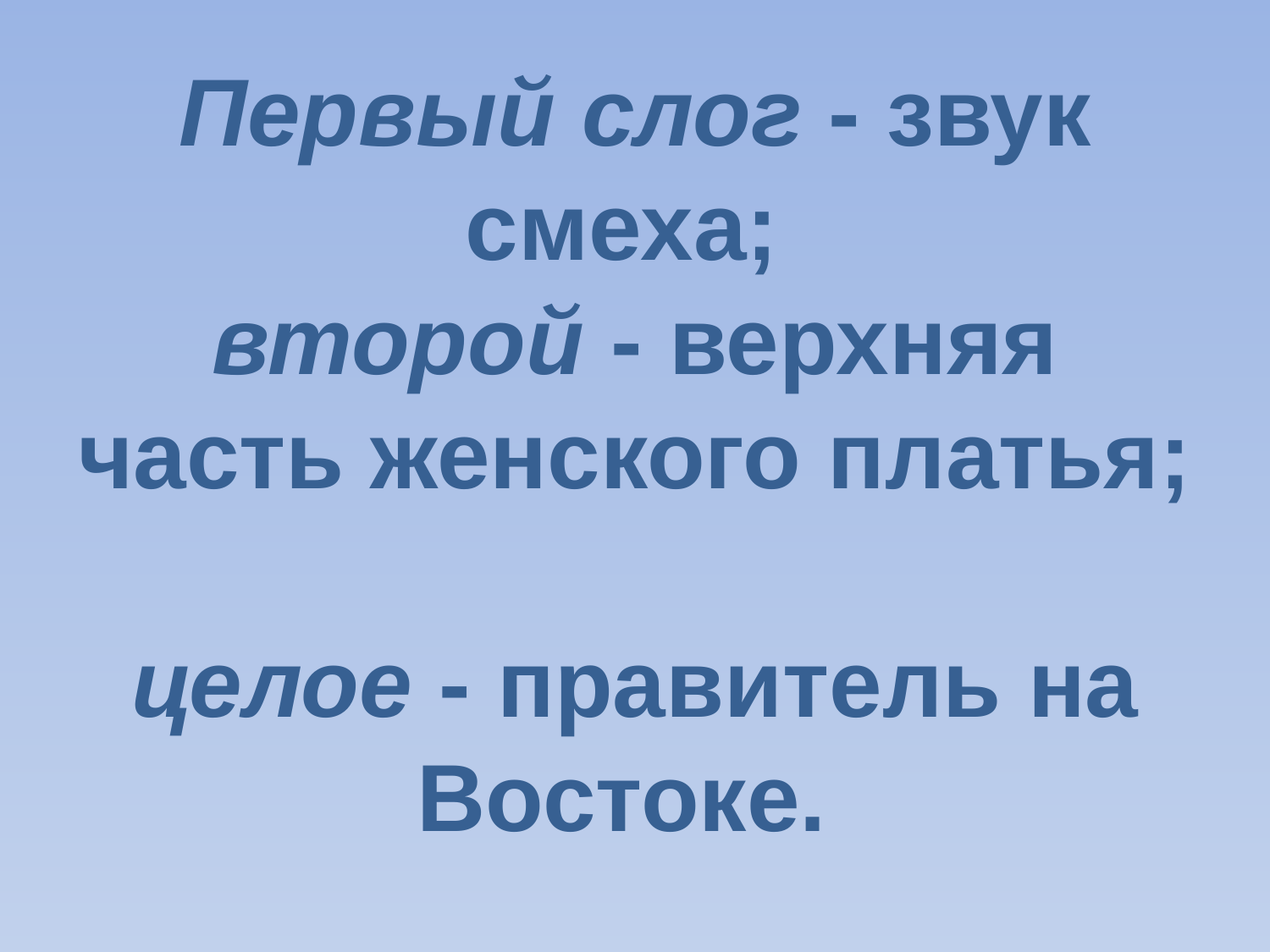

# Первый слог - звук смеха; второй - верхняя часть женского платья; целое - правитель на Востоке.